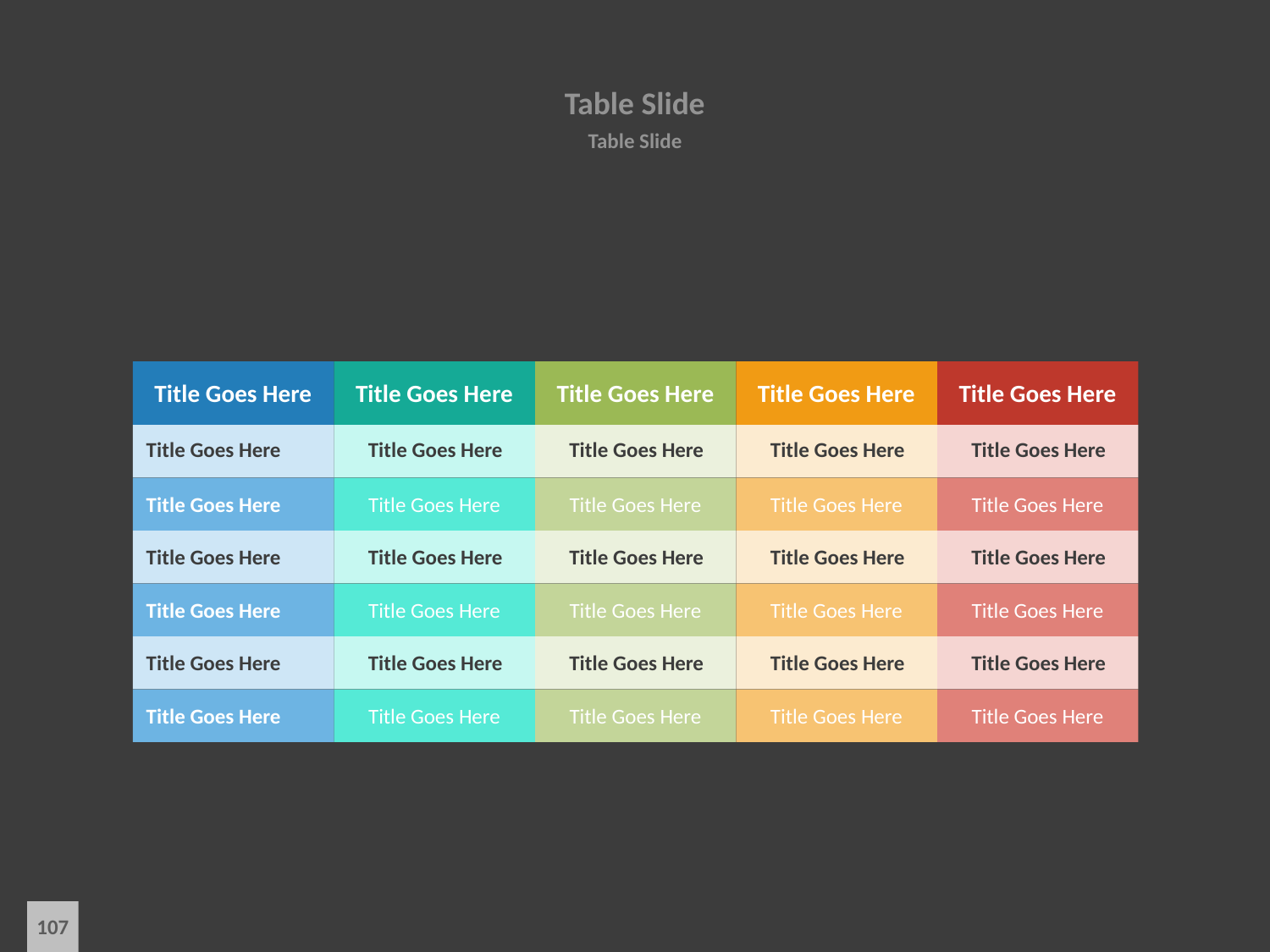

# Table Slide
Table Slide

Title Goes Here
Title Goes Here
Title Goes Here
Title Goes Here
Title Goes Here
Title Goes Here
Title Goes Here
Title Goes Here
Title Goes Here
Title Goes Here
Title Goes Here
Title Goes Here
Title Goes Here
Title Goes Here
Title Goes Here
Title Goes Here
Title Goes Here
Title Goes Here
Title Goes Here
Title Goes Here
Title Goes Here
Title Goes Here
Title Goes Here
Title Goes Here
Title Goes Here
Title Goes Here
Title Goes Here
Title Goes Here
Title Goes Here
Title Goes Here
Title Goes Here
Title Goes Here
Title Goes Here
Title Goes Here
Title Goes Here